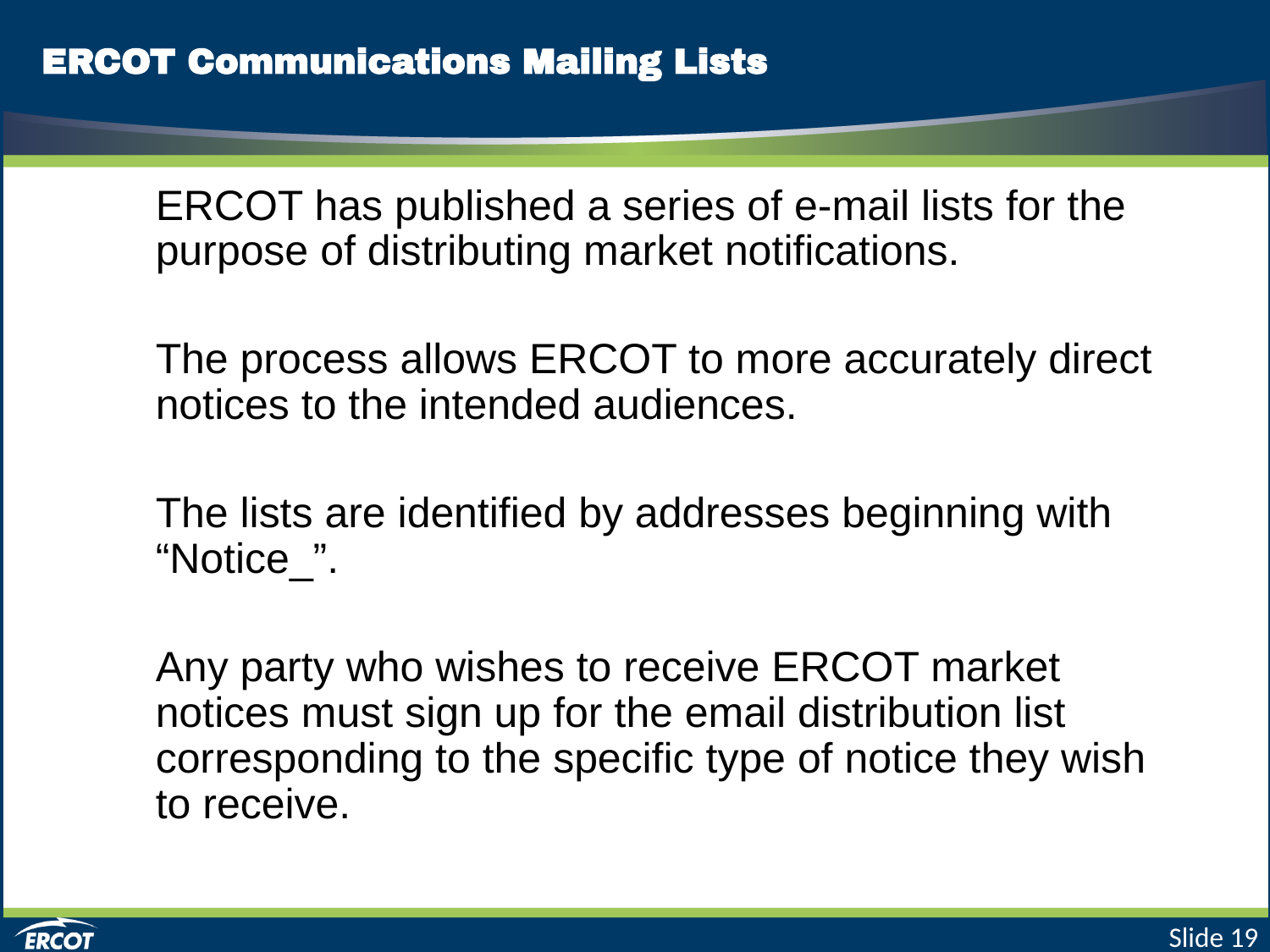

# ERCOT Communications Mailing Lists
ERCOT has published a series of e-mail lists for the purpose of distributing market notifications.

The process allows ERCOT to more accurately direct notices to the intended audiences.

The lists are identified by addresses beginning with “Notice_”.

Any party who wishes to receive ERCOT market notices must sign up for the email distribution list corresponding to the specific type of notice they wish to receive.